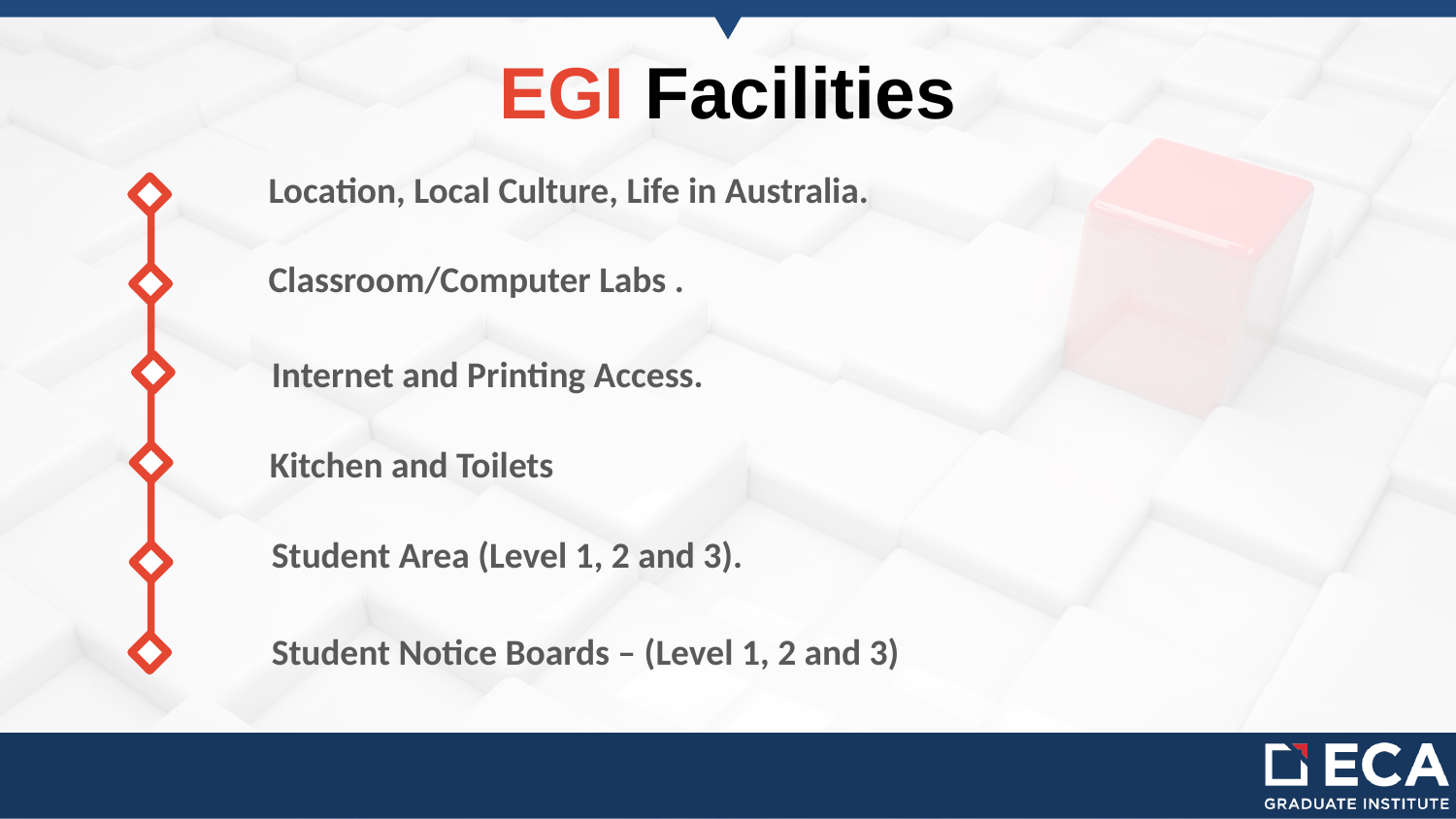

# EGI Facilities
Location, Local Culture, Life in Australia.

Classroom/Computer Labs .

Internet and Printing Access.

Kitchen and Toilets

Student Area (Level 1, 2 and 3).

Student Notice Boards – (Level 1, 2 and 3)